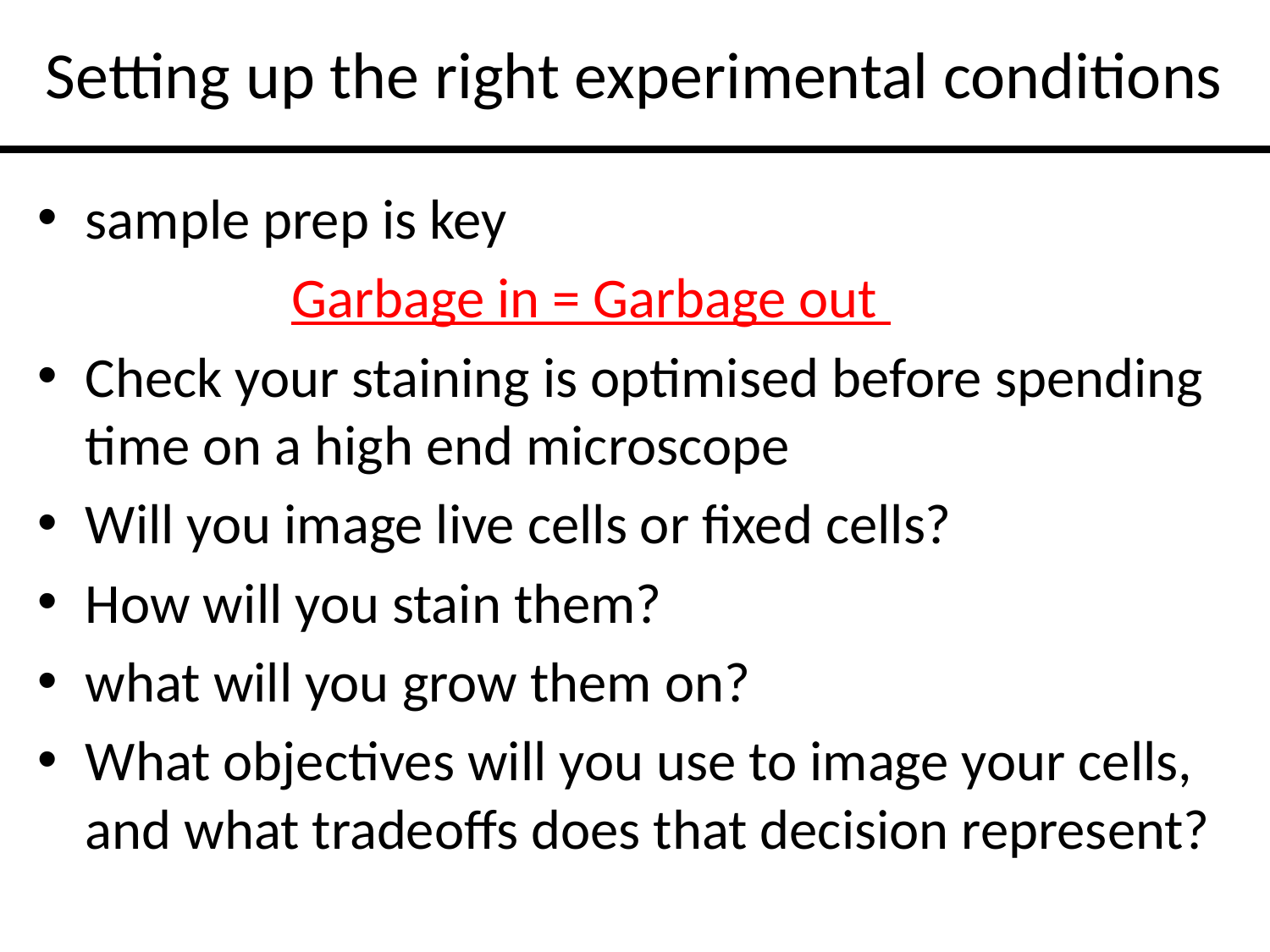

# Setting up the right experimental conditions
sample prep is key
		Garbage in = Garbage out
Check your staining is optimised before spending time on a high end microscope
Will you image live cells or fixed cells?
How will you stain them?
what will you grow them on?
What objectives will you use to image your cells, and what tradeoffs does that decision represent?